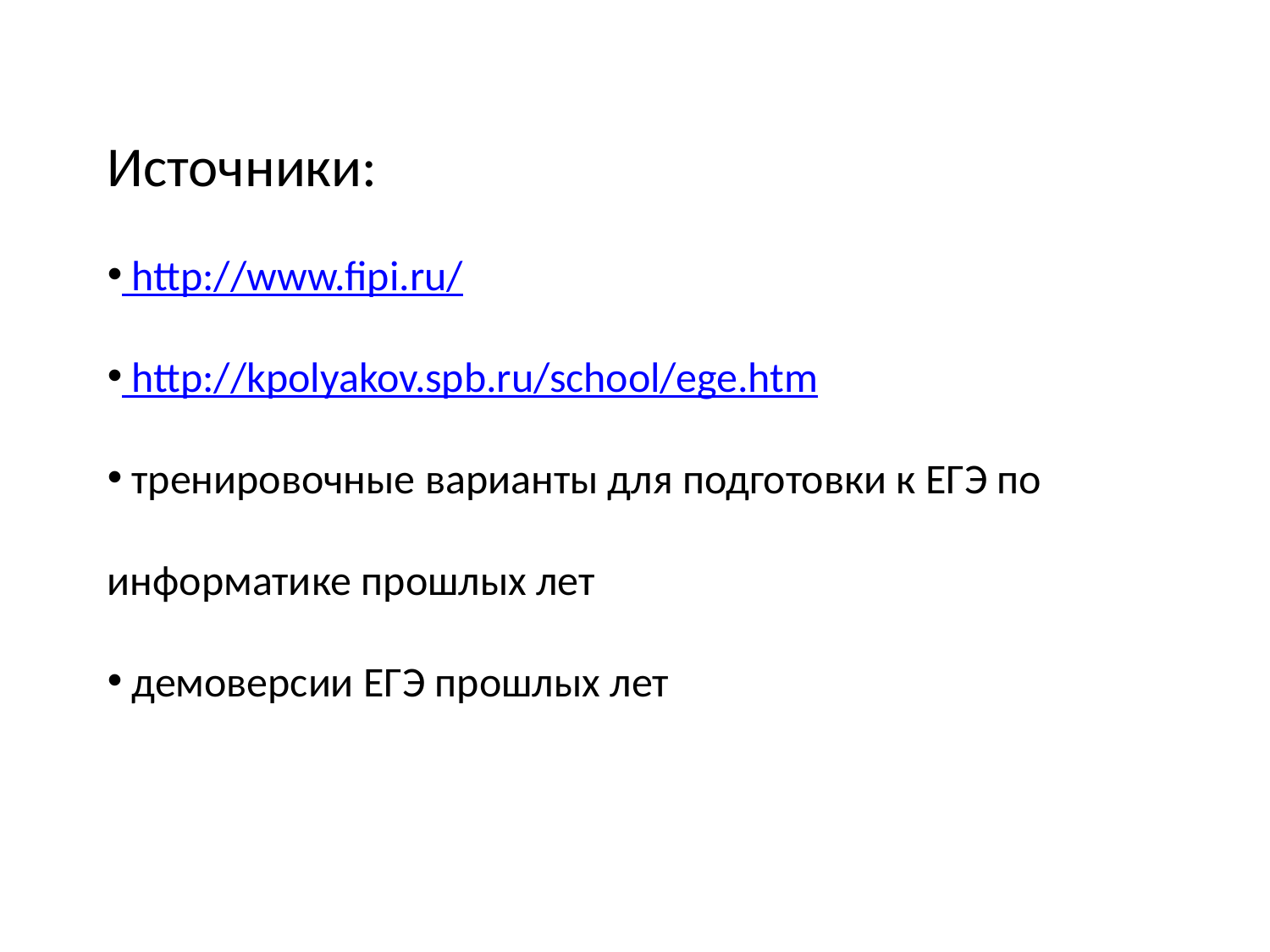

Источники:
 http://www.fipi.ru/
 http://kpolyakov.spb.ru/school/ege.htm
 тренировочные варианты для подготовки к ЕГЭ по информатике прошлых лет
 демоверсии ЕГЭ прошлых лет